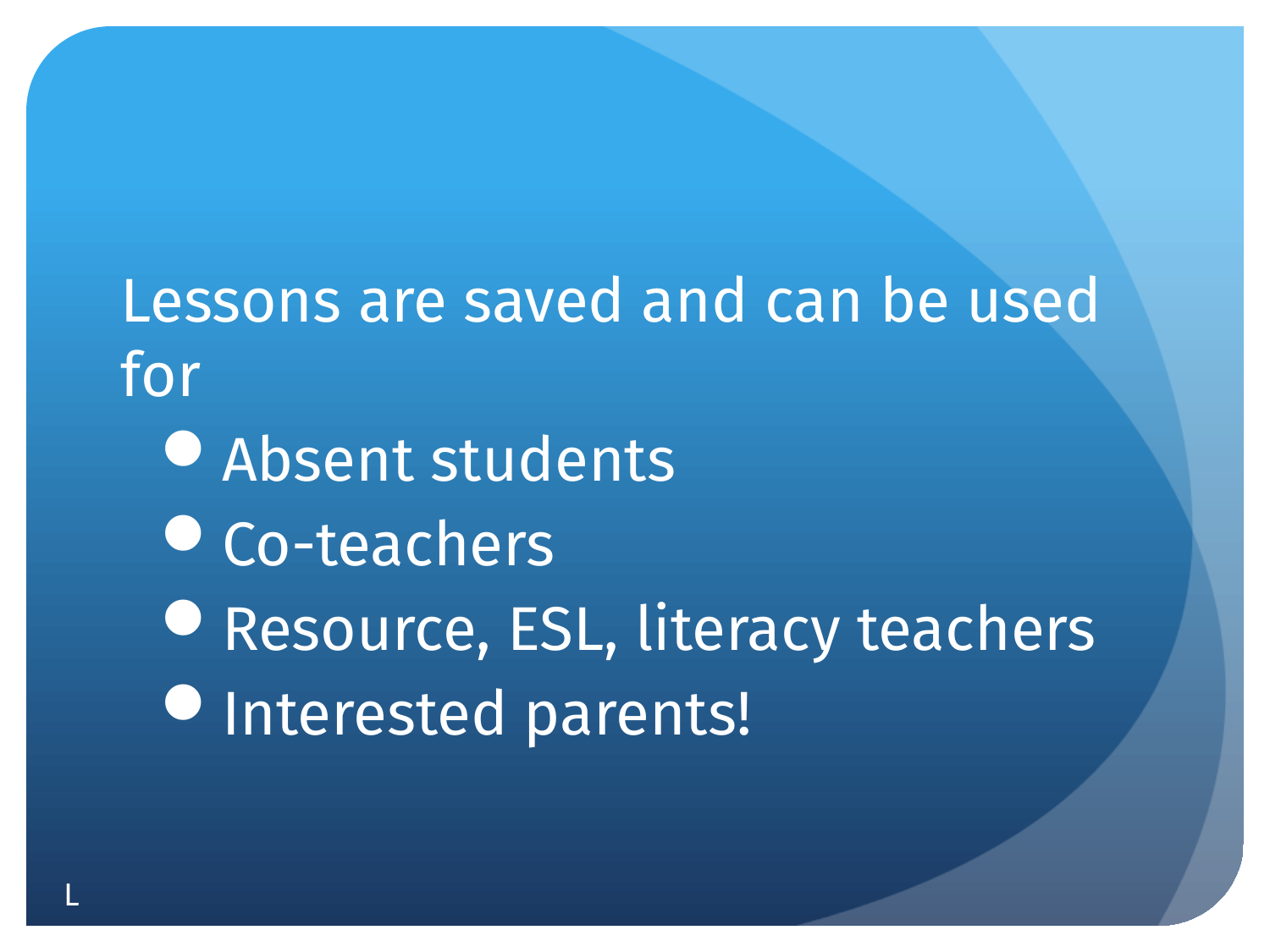

#
Lessons are saved and can be used for
Absent students
Co-teachers
Resource, ESL, literacy teachers
Interested parents!

L